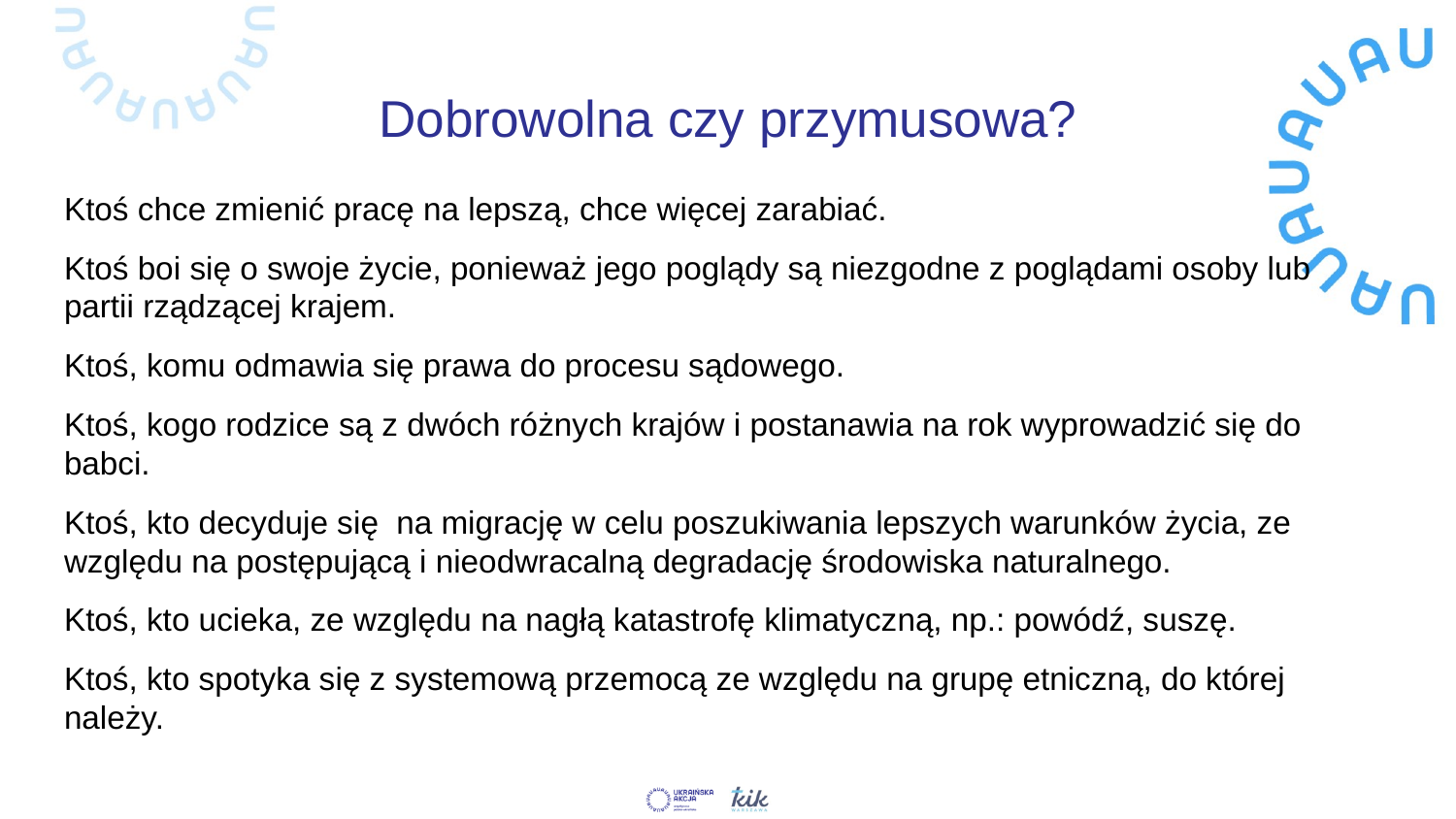

# Dobrowolna czy przymusowa?
Ktoś chce zmienić pracę na lepszą, chce więcej zarabiać.
Ktoś boi się o swoje życie, ponieważ jego poglądy są niezgodne z poglądami osoby lub partii rządzącej krajem.
Ktoś, komu odmawia się prawa do procesu sądowego.
Ktoś, kogo rodzice są z dwóch różnych krajów i postanawia na rok wyprowadzić się do babci.
Ktoś, kto decyduje się  na migrację w celu poszukiwania lepszych warunków życia, ze względu na postępującą i nieodwracalną degradację środowiska naturalnego.
Ktoś, kto ucieka, ze względu na nagłą katastrofę klimatyczną, np.: powódź, suszę.
Ktoś, kto spotyka się z systemową przemocą ze względu na grupę etniczną, do której należy.